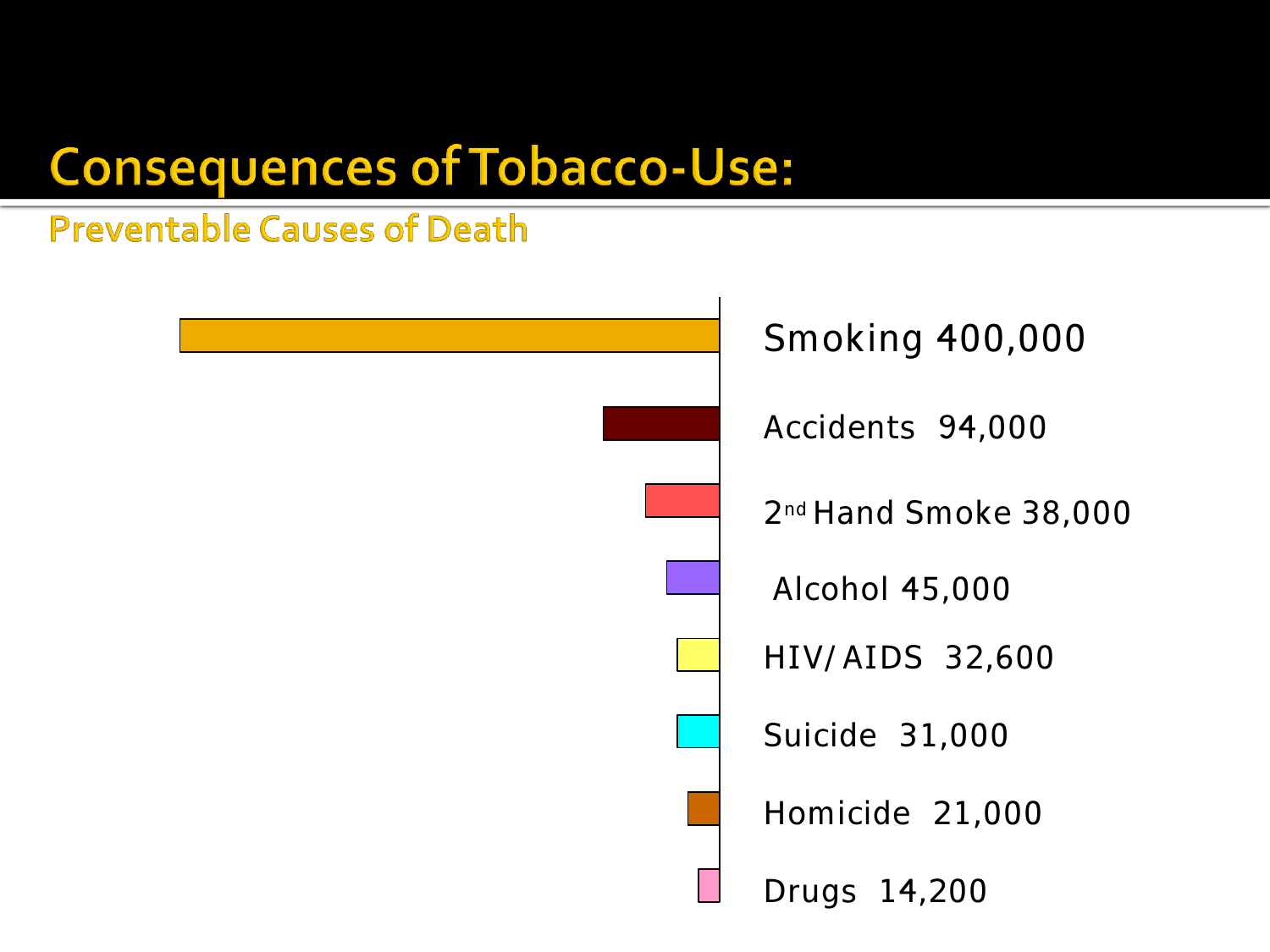

# Smoking 400,000

Accidents	94,000
2nd Hand Smoke 38,000  Alcohol	45,000

HIV/AIDS	32,600

Suicide	31,000

Homicide	21,000

Drugs	14,200